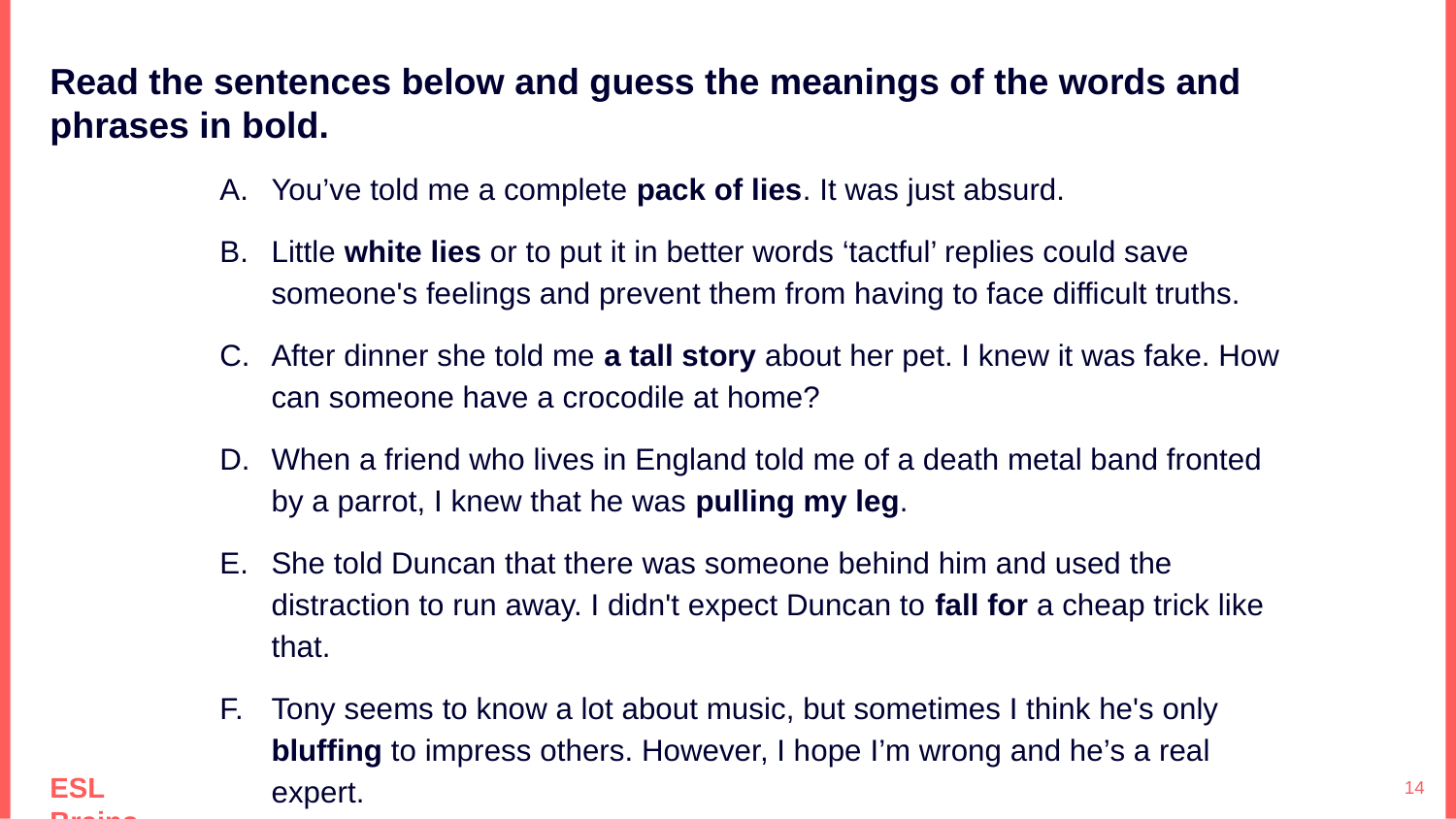

Read the sentences below and guess the meanings of the words and phrases in bold.
You’ve told me a complete pack of lies. It was just absurd.
Little white lies or to put it in better words ‘tactful’ replies could save someone's feelings and prevent them from having to face difficult truths.
After dinner she told me a tall story about her pet. I knew it was fake. How can someone have a crocodile at home?
When a friend who lives in England told me of a death metal band fronted by a parrot, I knew that he was pulling my leg.
She told Duncan that there was someone behind him and used the distraction to run away. I didn't expect Duncan to fall for a cheap trick like that.
Tony seems to know a lot about music, but sometimes I think he's only bluffing to impress others. However, I hope I’m wrong and he’s a real expert.
14